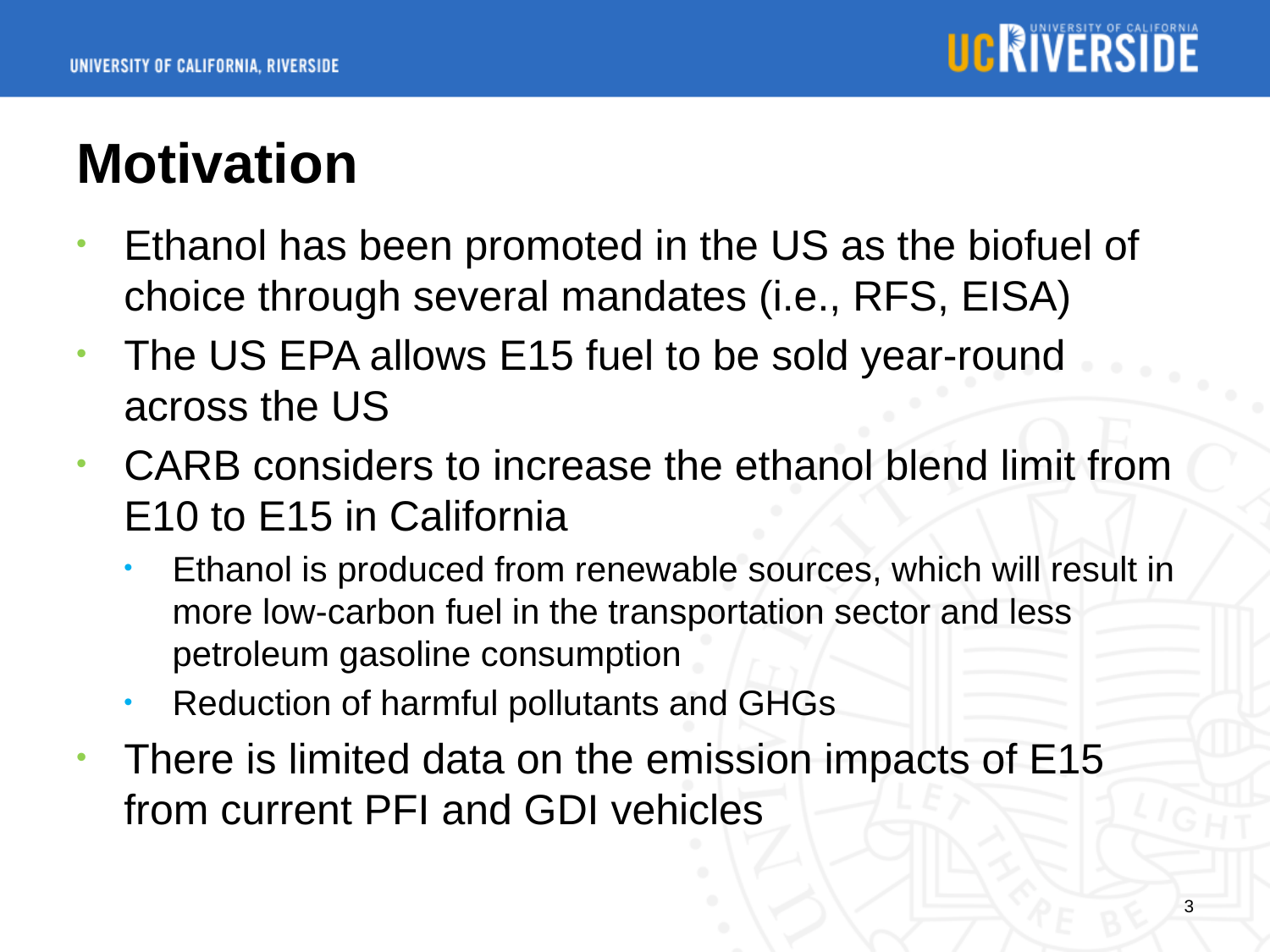

# Motivation
Ethanol has been promoted in the US as the biofuel of choice through several mandates (i.e., RFS, EISA)
The US EPA allows E15 fuel to be sold year-round across the US
CARB considers to increase the ethanol blend limit from E10 to E15 in California
Ethanol is produced from renewable sources, which will result in more low-carbon fuel in the transportation sector and less petroleum gasoline consumption
Reduction of harmful pollutants and GHGs
There is limited data on the emission impacts of E15 from current PFI and GDI vehicles
3